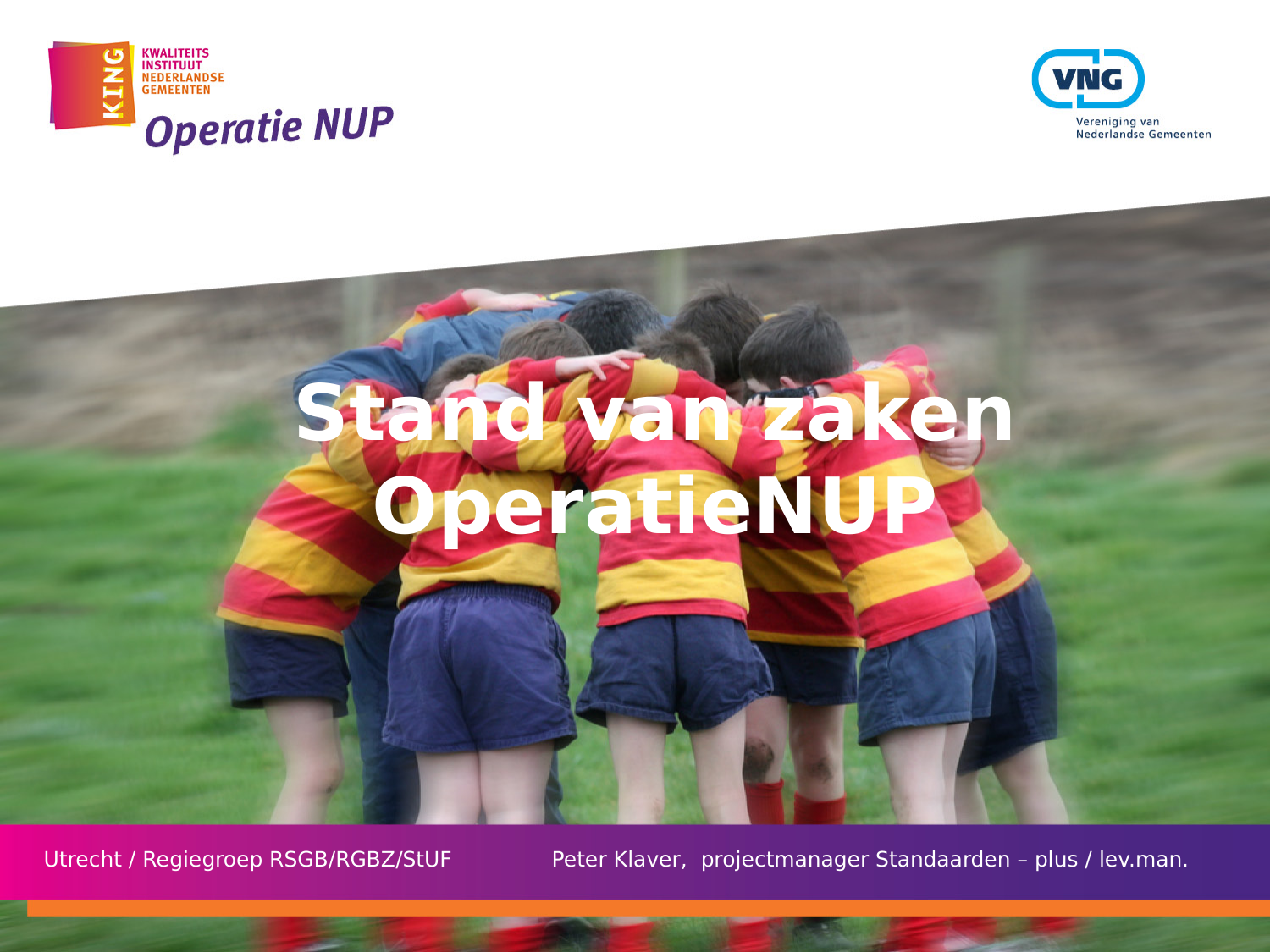

# Stand van zaken OperatieNUP
Utrecht / Regiegroep RSGB/RGBZ/StUF	Peter Klaver,  projectmanager Standaarden – plus / lev.man.